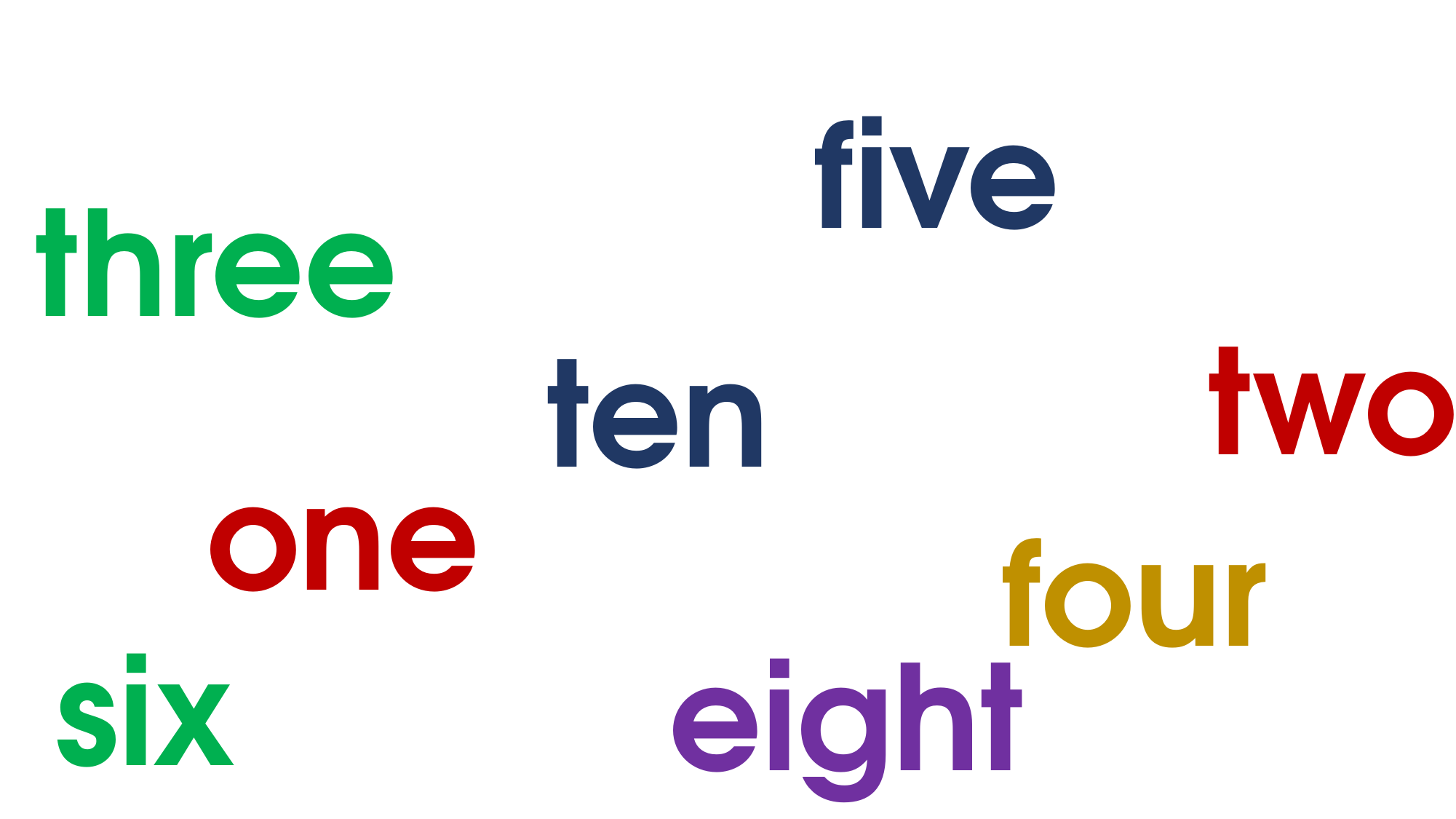

five
three
two
ten
one
four
six
eight